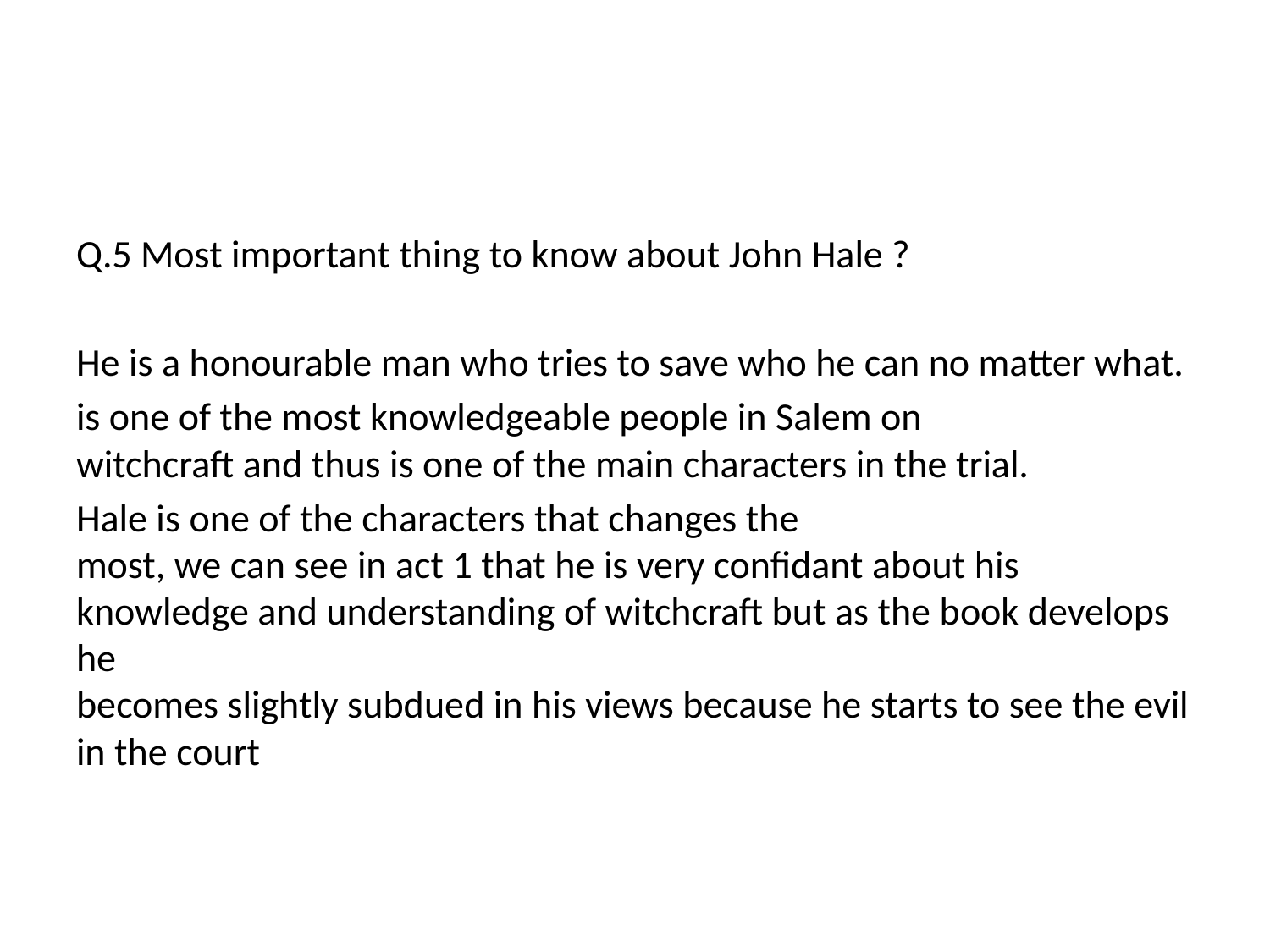

#
Q.5 Most important thing to know about John Hale ?

He is a honourable man who tries to save who he can no matter what.
is one of the most knowledgeable people in Salem on
witchcraft and thus is one of the main characters in the trial.
Hale is one of the characters that changes the
most, we can see in act 1 that he is very confidant about his
knowledge and understanding of witchcraft but as the book develops he
becomes slightly subdued in his views because he starts to see the evil in the court